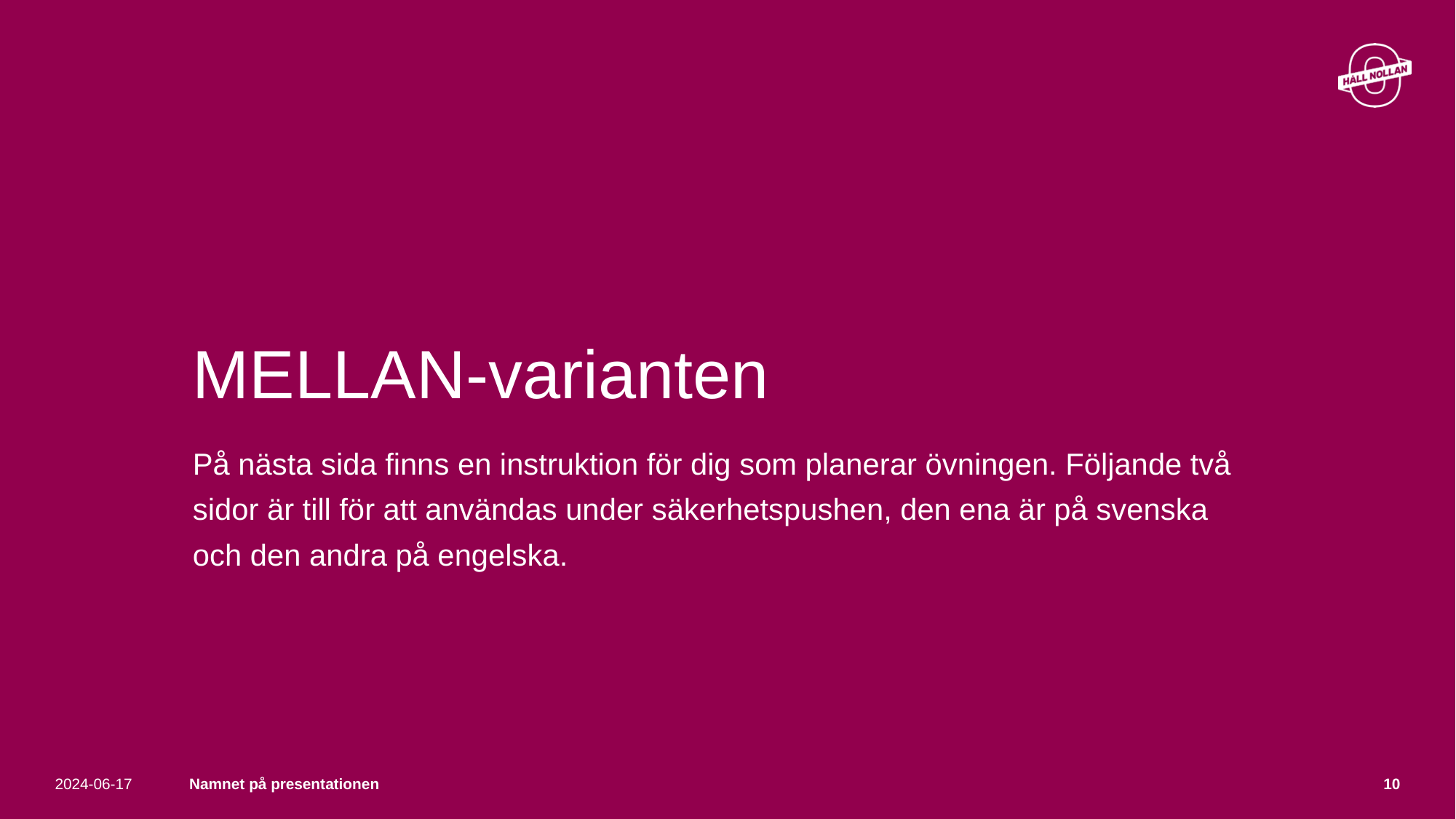

# MELLAN-varianten
På nästa sida finns en instruktion för dig som planerar övningen. Följande två sidor är till för att användas under säkerhetspushen, den ena är på svenska och den andra på engelska.
2024-06-17
Namnet på presentationen
10